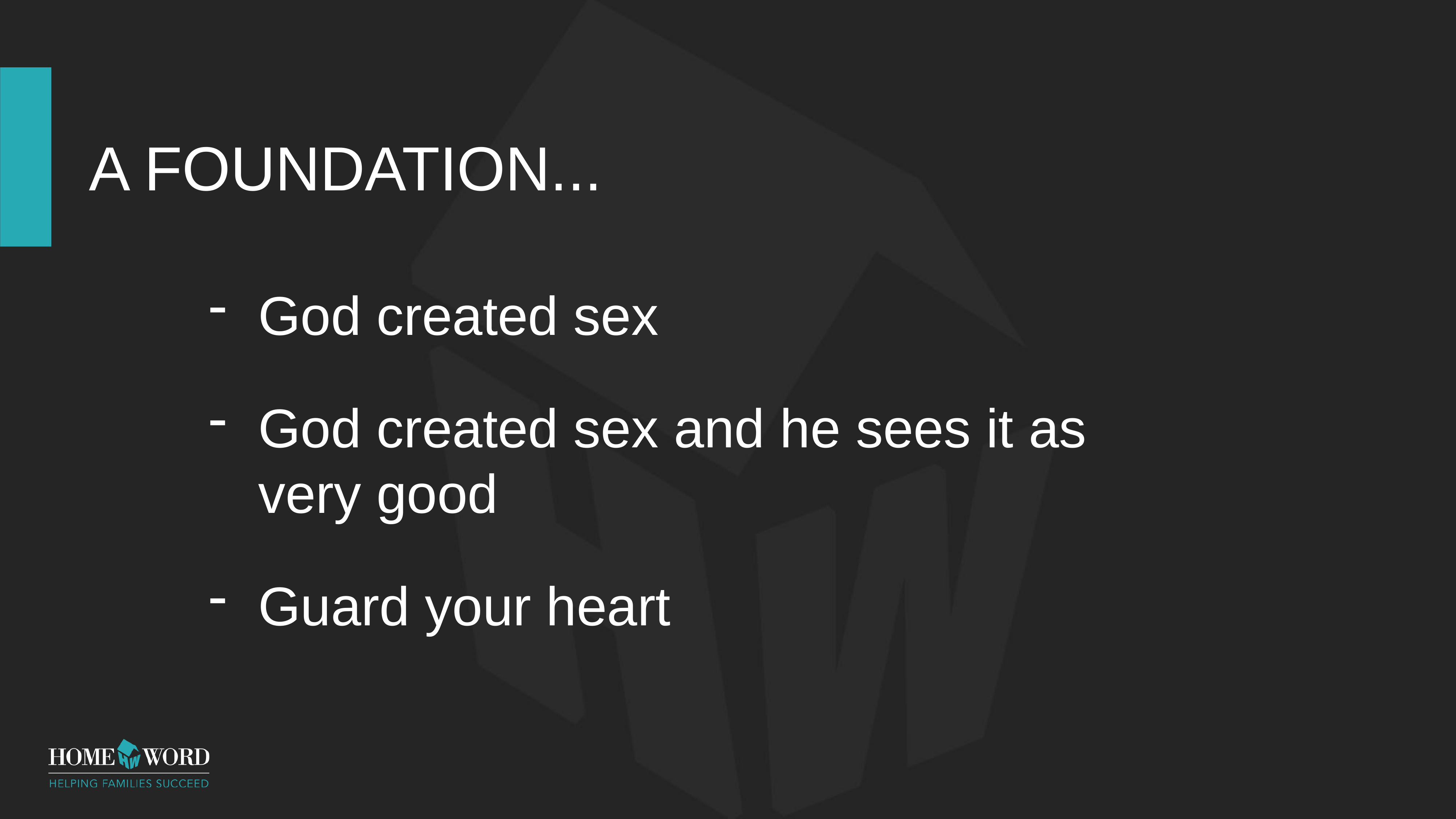

# A Foundation...
God created sex
God created sex and he sees it as very good
Guard your heart